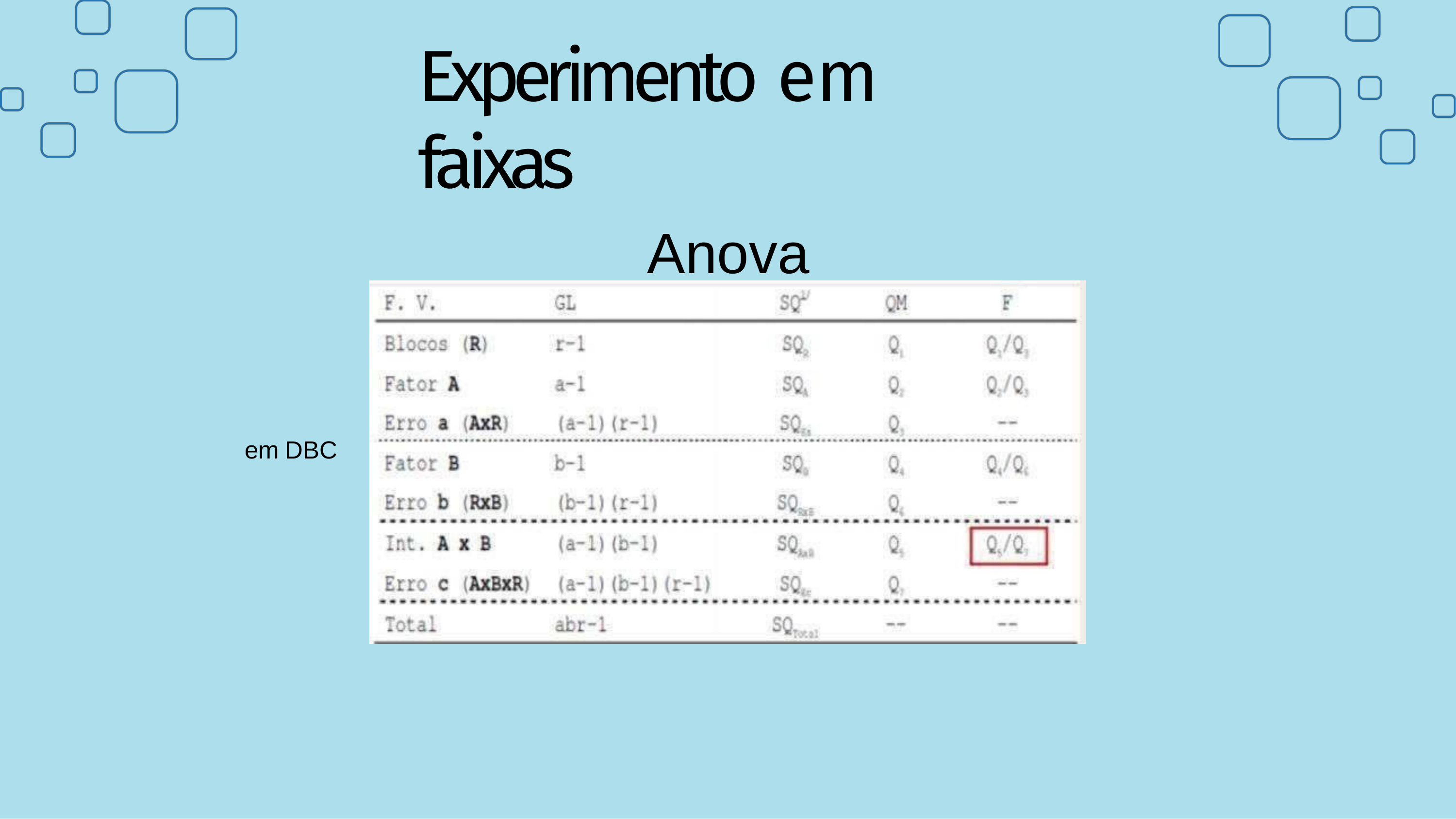

# Experimento	em	faixas
Anova

em DBC